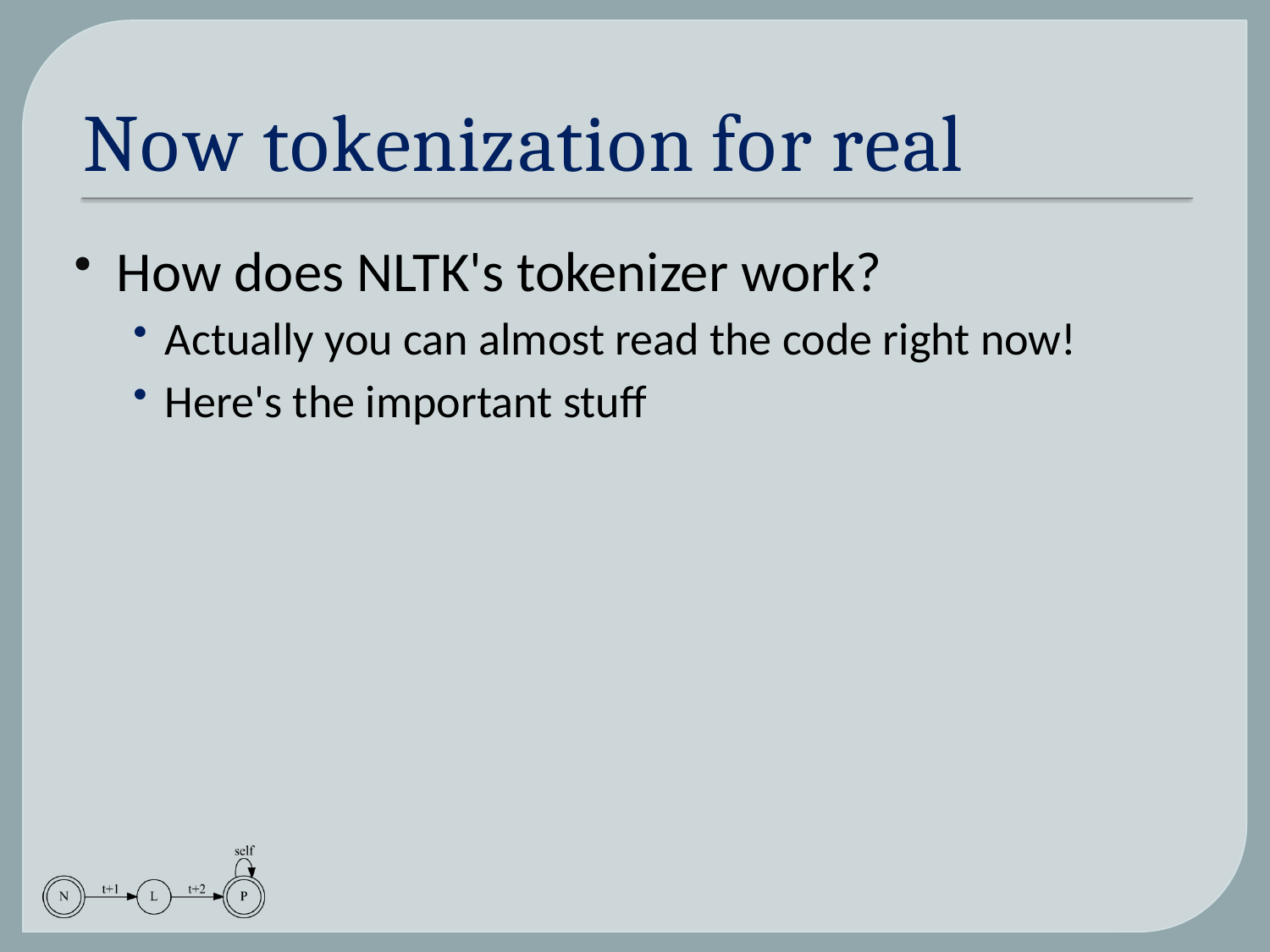

# Now tokenization for real
How does NLTK's tokenizer work?
Actually you can almost read the code right now!
Here's the important stuff